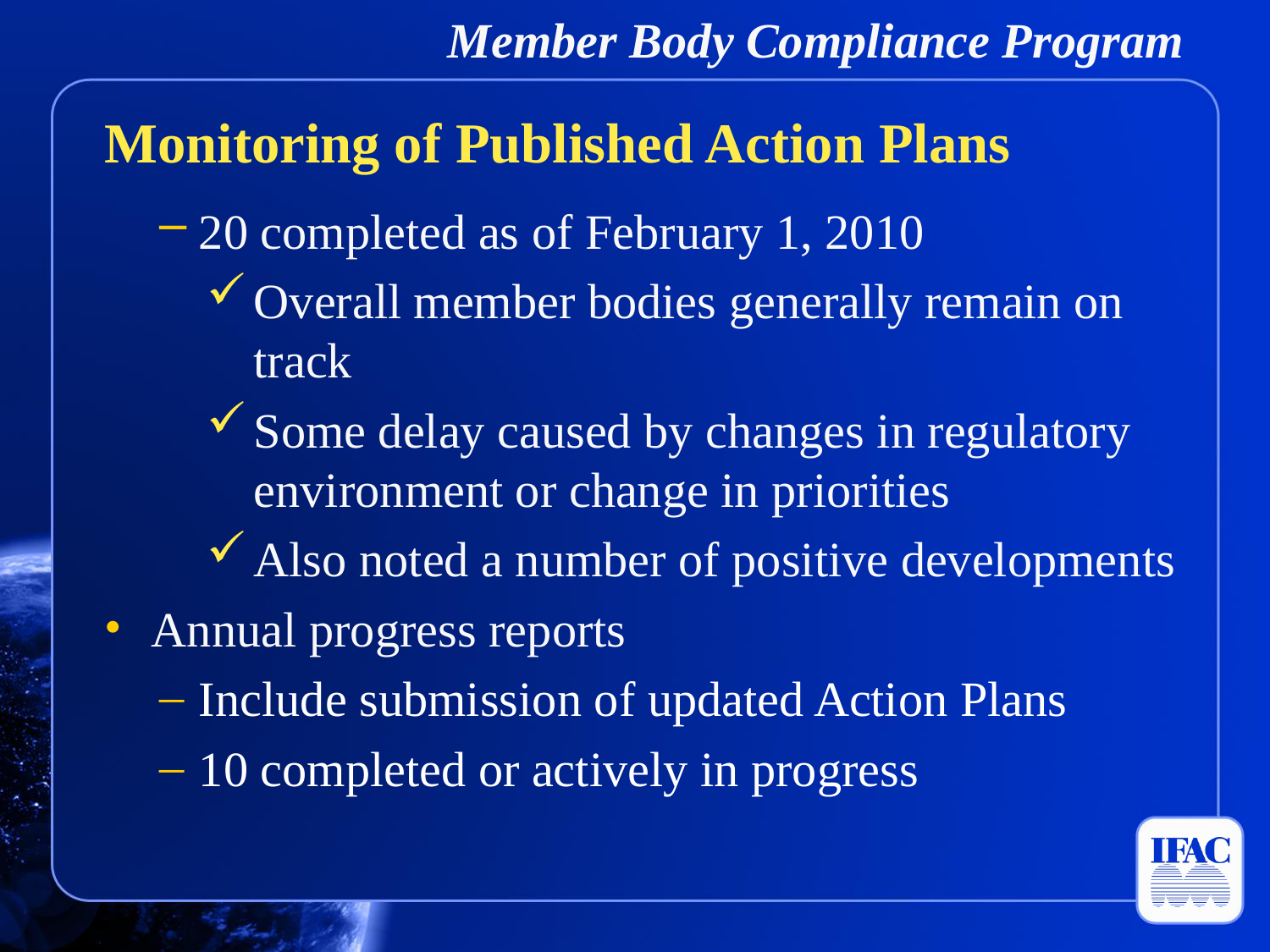

# Member Body Compliance Program
Monitoring of Published Action Plans
20 completed as of February 1, 2010
Overall member bodies generally remain on track
Some delay caused by changes in regulatory environment or change in priorities
Also noted a number of positive developments
Annual progress reports
Include submission of updated Action Plans
10 completed or actively in progress